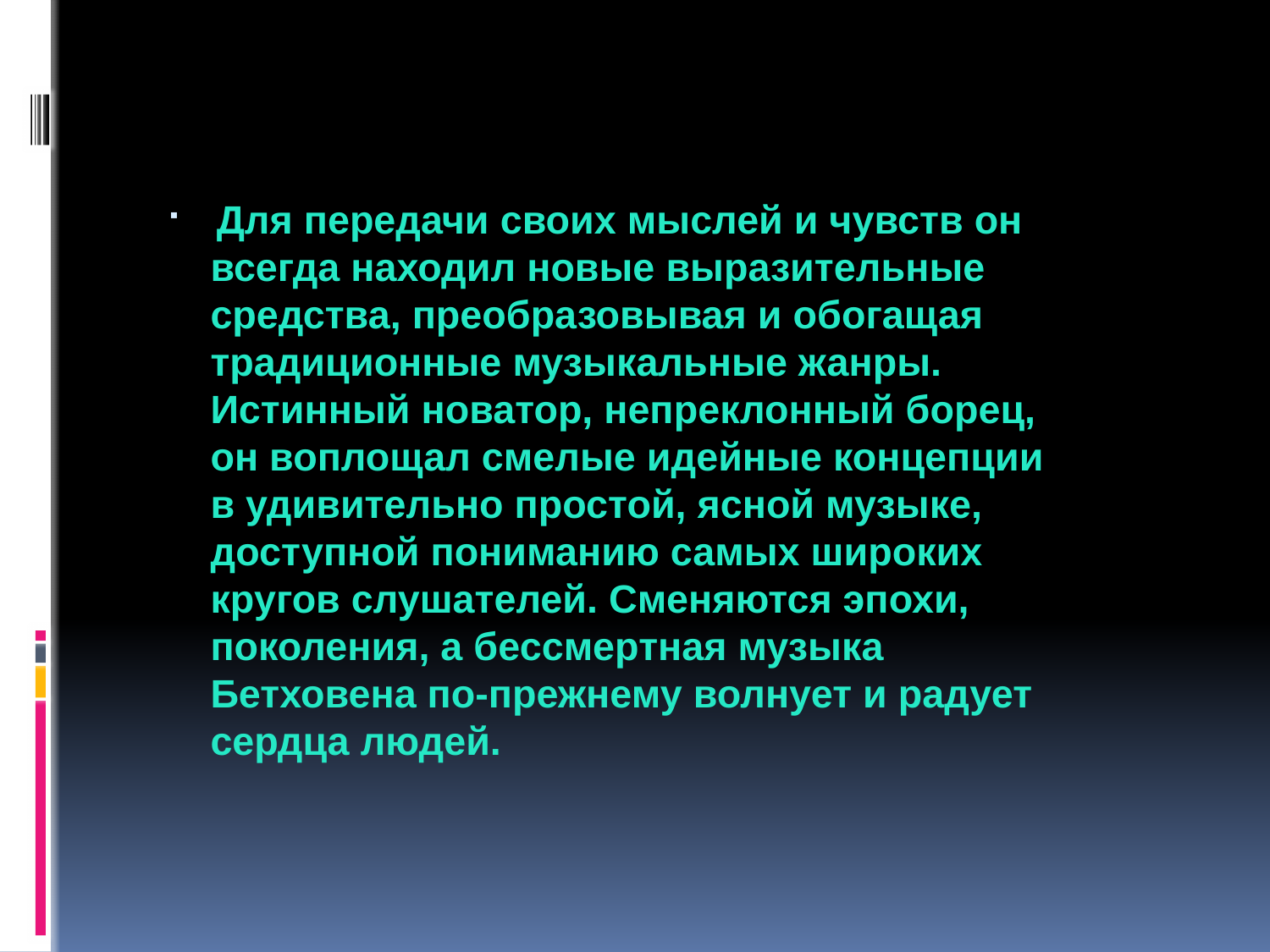

Для передачи своих мыслей и чувств он всегда находил новые выразительные средства, преобразовывая и обогащая традиционные музыкальные жанры. Истинный новатор, непреклонный борец, он воплощал смелые идейные концепции в удивительно простой, ясной музыке, доступной пониманию самых широких кругов слушателей. Сменяются эпохи, поколения, а бессмертная музыка Бетховена по-прежнему волнует и радует сердца людей.